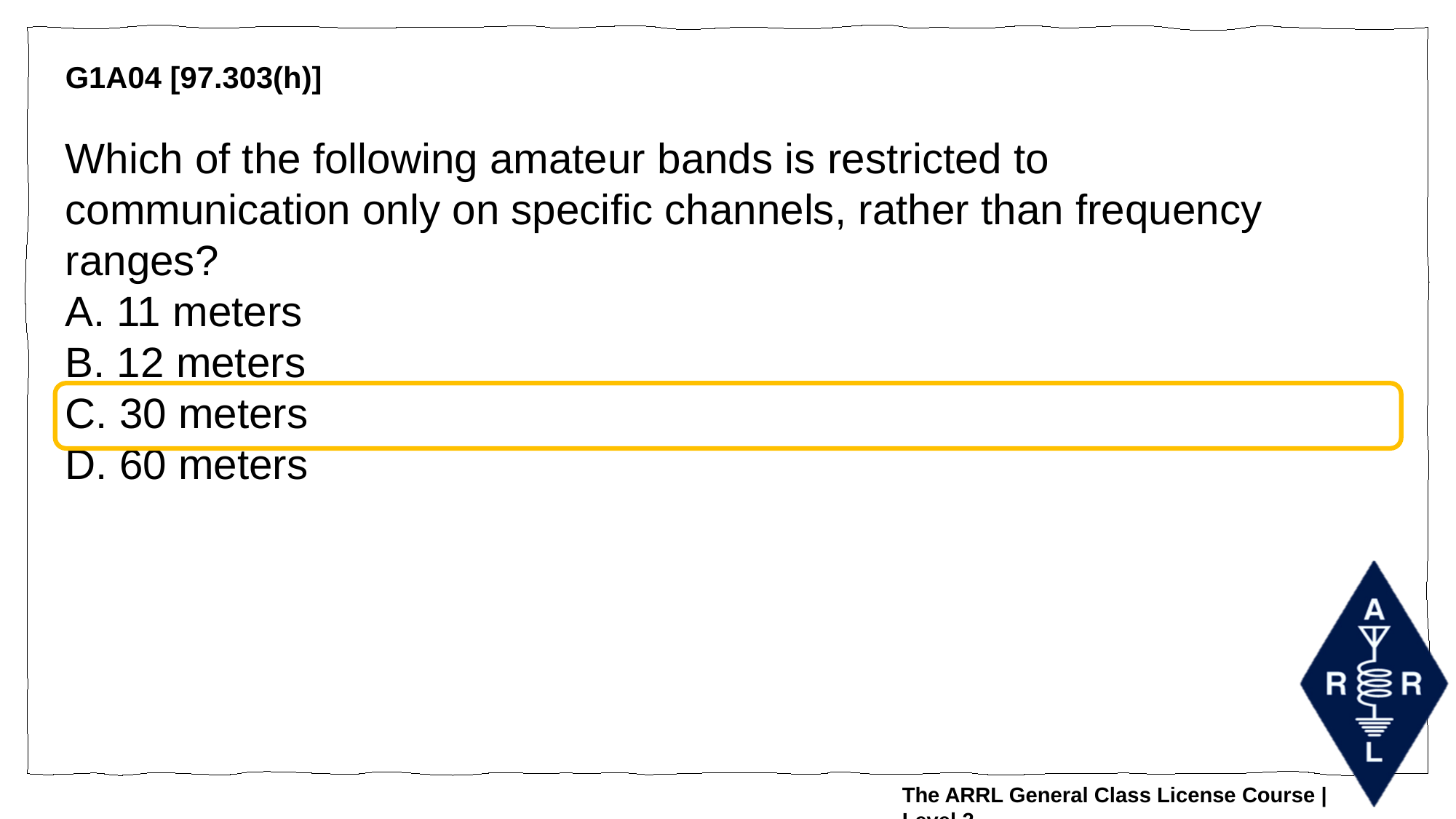

G1A04 [97.303(h)]

Which of the following amateur bands is restricted to communication only on specific channels, rather than frequency ranges?
A. 11 meters
B. 12 meters
C. 30 meters
D. 60 meters